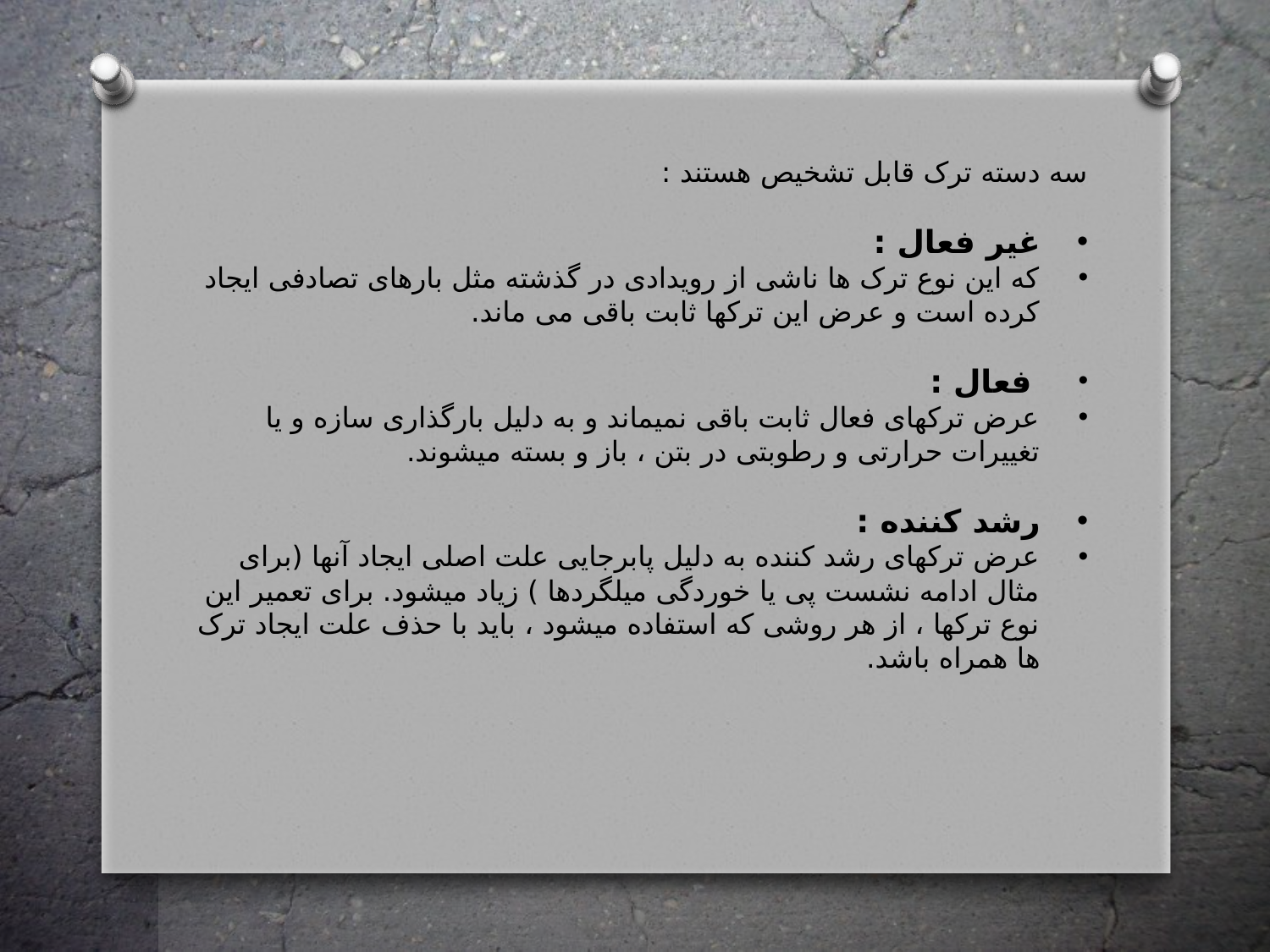

سه دسته ترک قابل تشخیص هستند :

غیر فعال :
که این نوع ترک ها ناشی از رویدادی در گذشته مثل بارهای تصادفی ایجاد کرده است و عرض این ترکها ثابت باقی می ماند.

 فعال :
عرض ترکهای فعال ثابت باقی نمیماند و به دلیل بارگذاری سازه و یا تغییرات حرارتی و رطوبتی در بتن ، باز و بسته میشوند.

رشد کننده :
عرض ترکهای رشد کننده به دلیل پابرجایی علت اصلی ایجاد آنها (برای مثال ادامه نشست پی یا خوردگی میلگردها ) زیاد میشود. برای تعمیر این نوع ترکها ، از هر روشی که استفاده میشود ، باید با حذف علت ایجاد ترک ها همراه باشد.